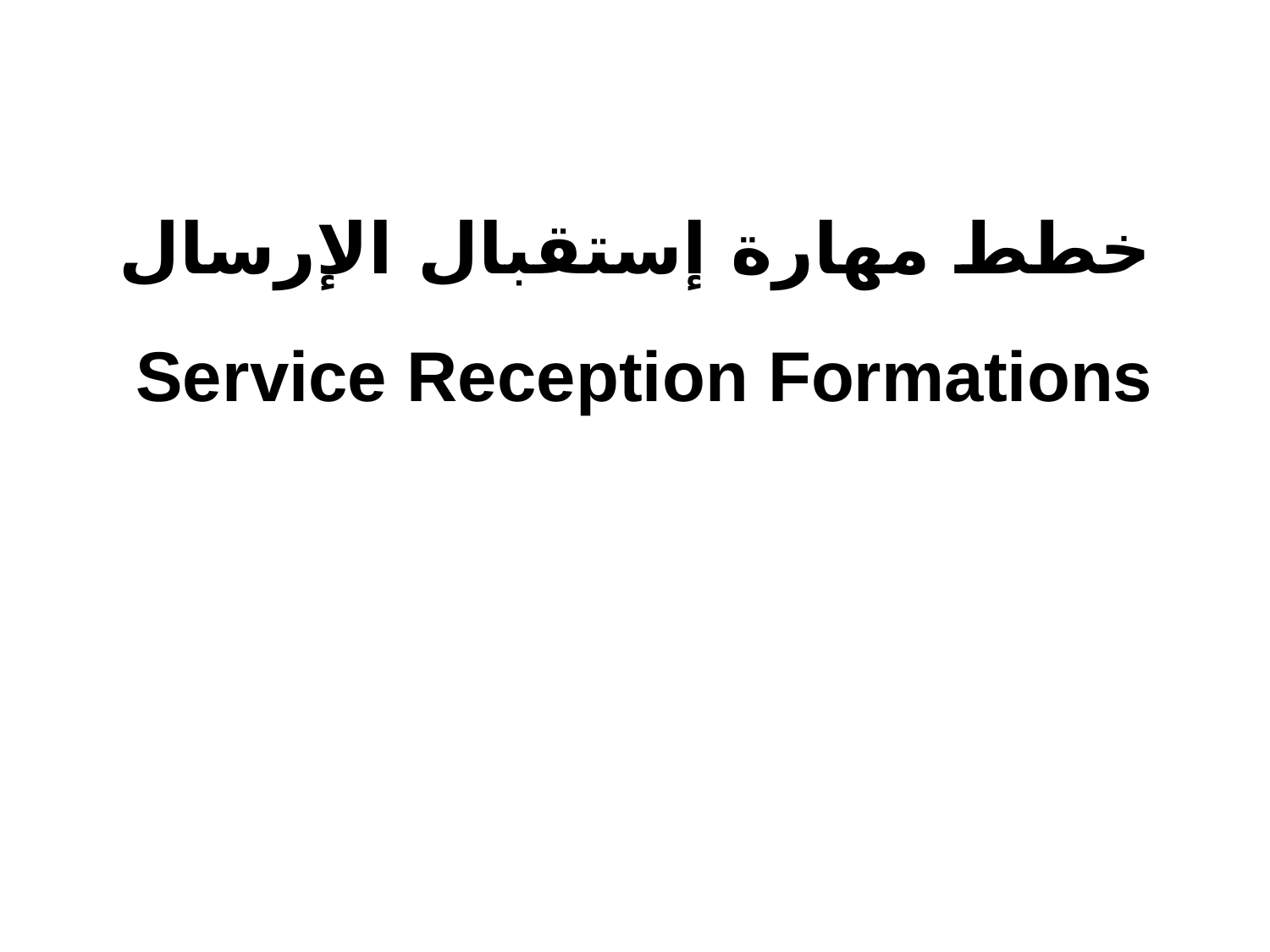

# خطط مهارة إستقبال الإرسال Service Reception Formations